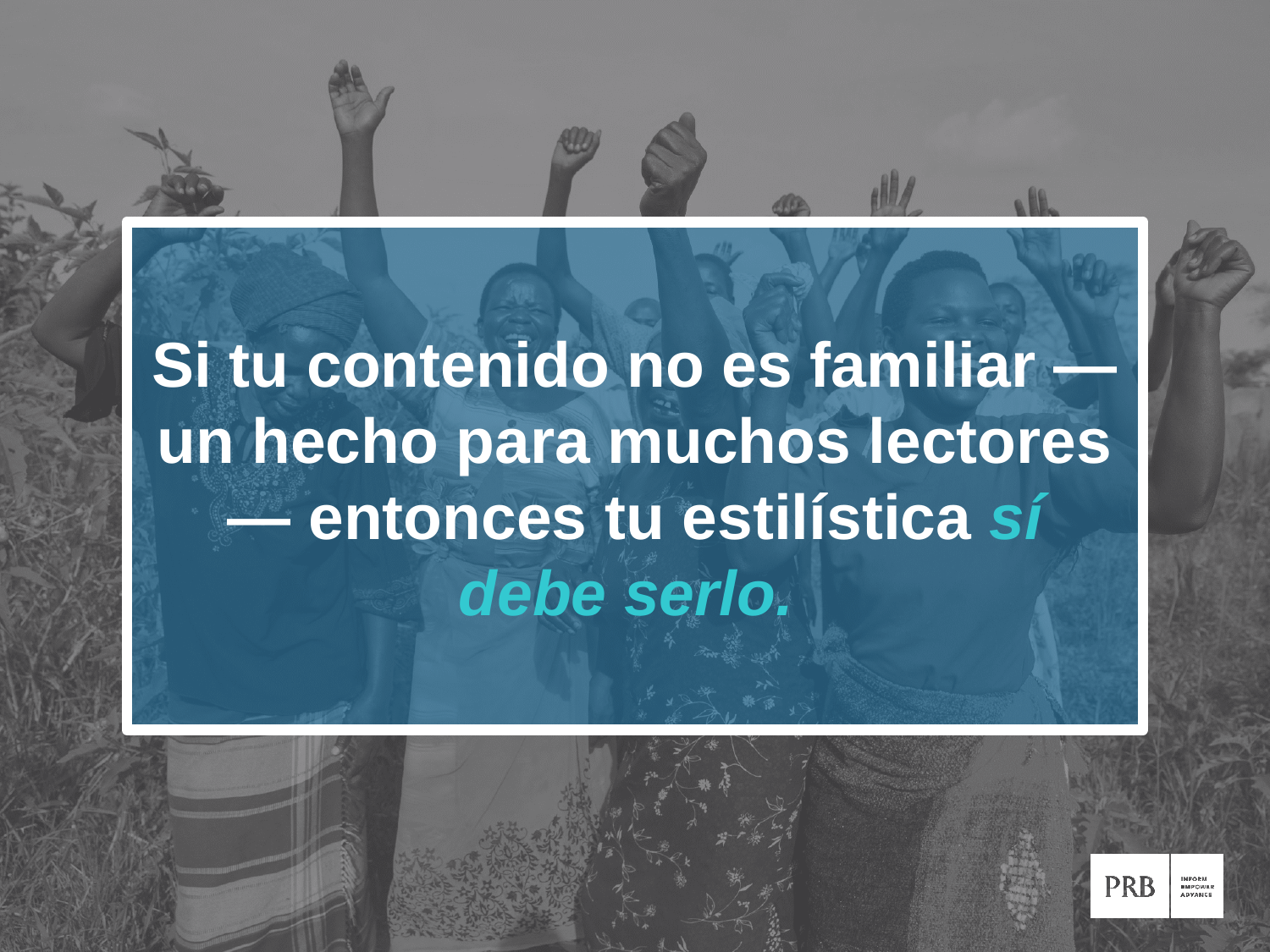

Si tu contenido no es familiar — un hecho para muchos lectores — entonces tu estilística sí debe serlo.